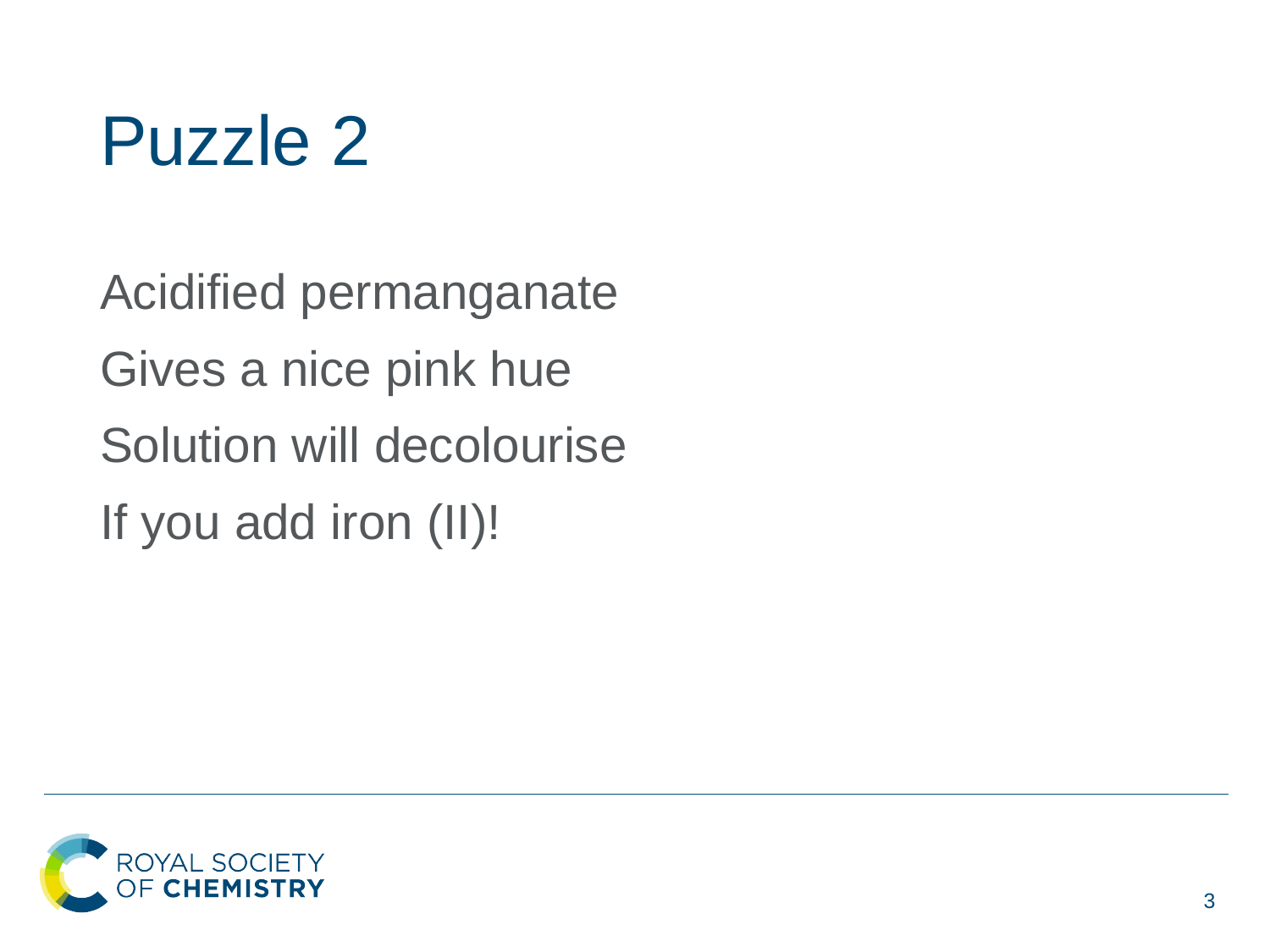

# Puzzle 2
Acidified permanganate
Gives a nice pink hue
Solution will decolourise
If you add iron (II)!
3